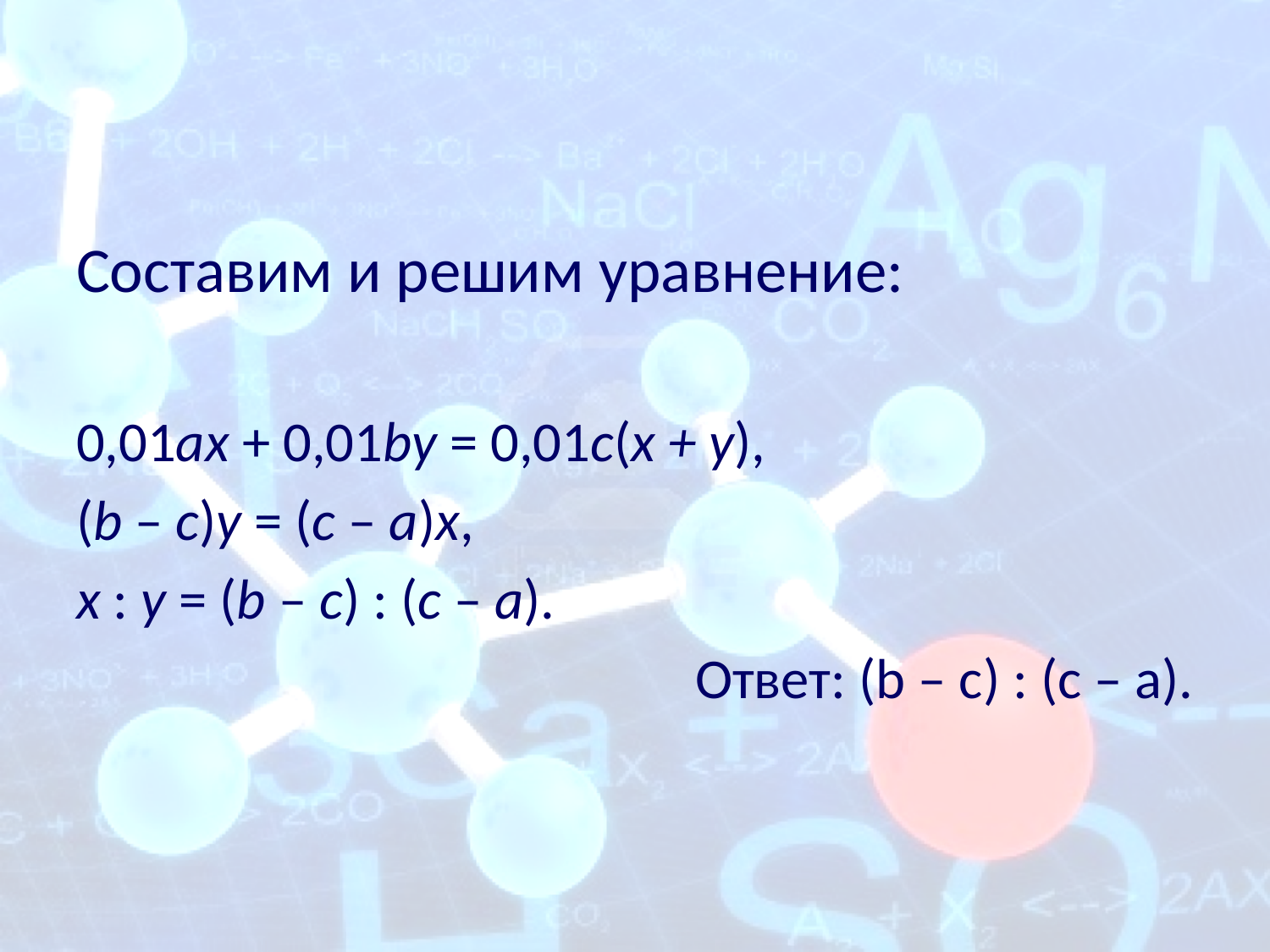

#
Составим и решим уравнение:

0,01ах + 0,01by = 0,01c(x + y),
(b – с)у = (с – а)х,
x : у = (b – с) : (с – а).
Ответ: (b – с) : (с – а).